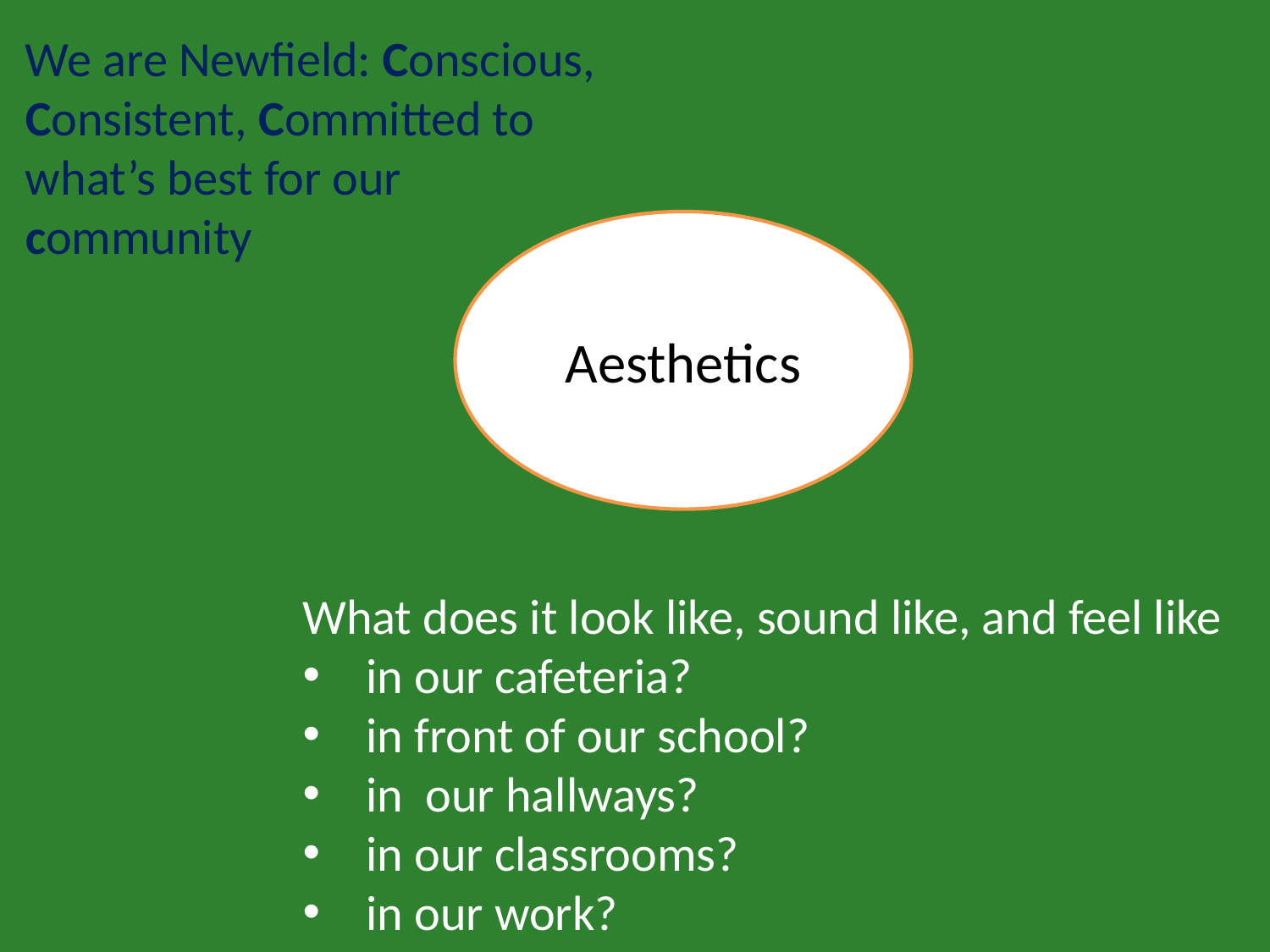

We are Newfield: Conscious, Consistent, Committed to what’s best for our community
Aesthetics
What does it look like, sound like, and feel like
in our cafeteria?
in front of our school?
in  our hallways?
in our classrooms?
in our work?